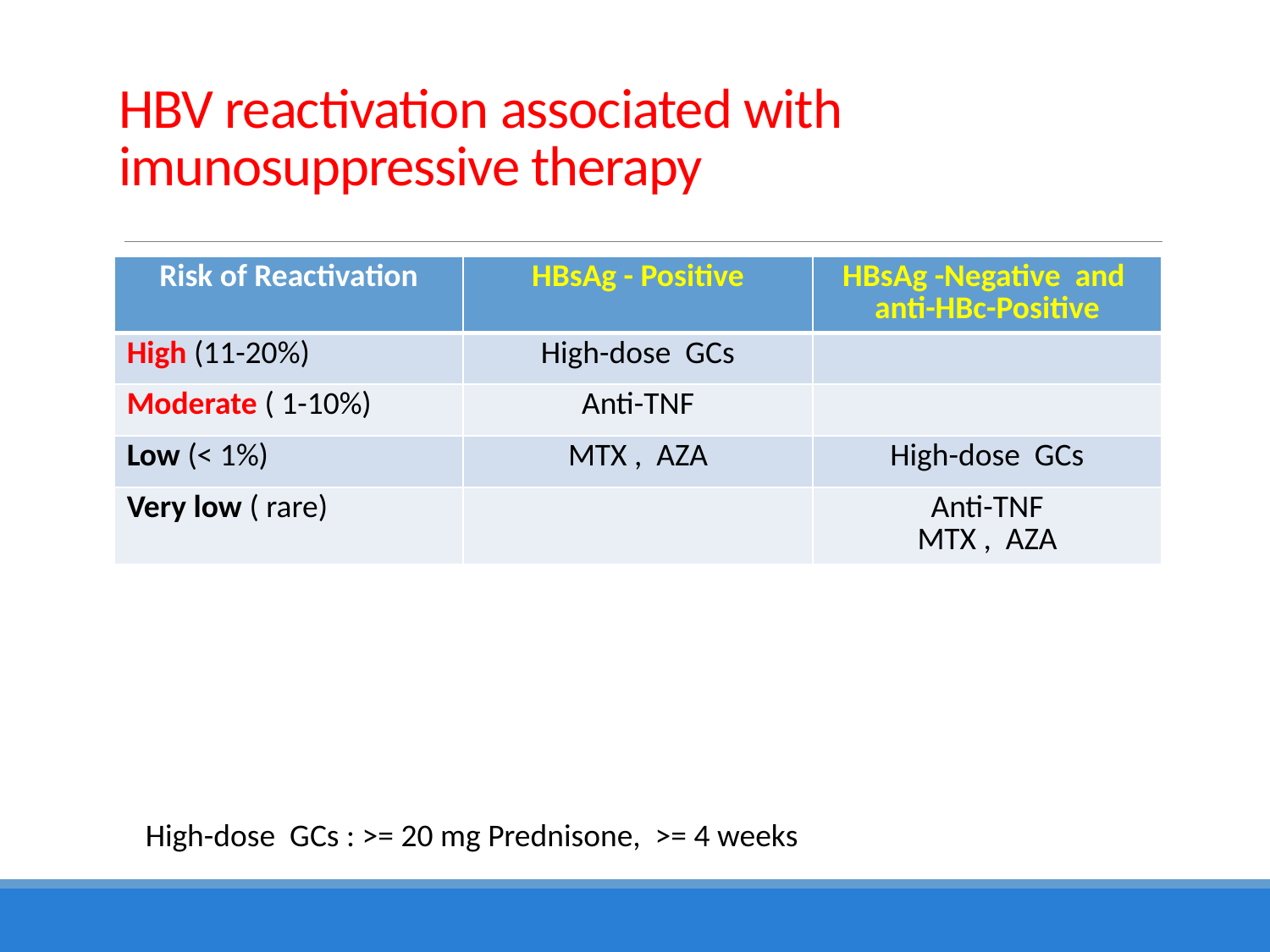

# HBV reactivation associated with imunosuppressive therapy
| Risk of Reactivation | HBsAg - Positive | HBsAg -Negative and anti-HBc-Positive |
| --- | --- | --- |
| High (11-20%) | High-dose GCs |  |
| Moderate ( 1-10%) | Anti-TNF |  |
| Low (< 1%) | MTX , AZA | High-dose GCs |
| Very low ( rare) |  | Anti-TNF MTX , AZA |
High-dose  GCs : >= 20 mg Prednisone,  >= 4 weeks